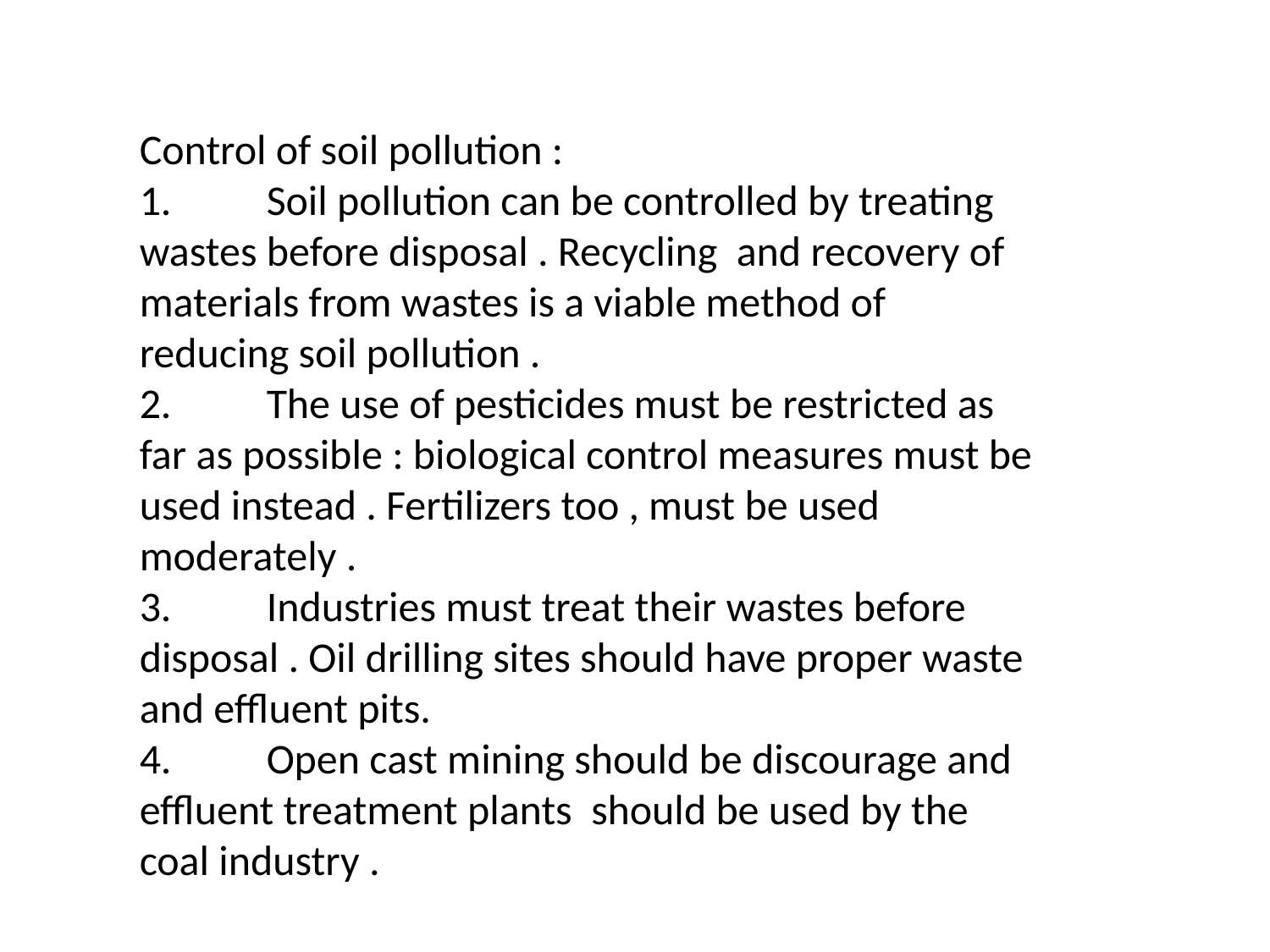

Control of soil pollution :
1.	Soil pollution can be controlled by treating wastes before disposal . Recycling  and recovery of materials from wastes is a viable method of reducing soil pollution .
2.	The use of pesticides must be restricted as far as possible : biological control measures must be used instead . Fertilizers too , must be used moderately .
3.	Industries must treat their wastes before disposal . Oil drilling sites should have proper waste and effluent pits.
4.	Open cast mining should be discourage and effluent treatment plants  should be used by the coal industry .